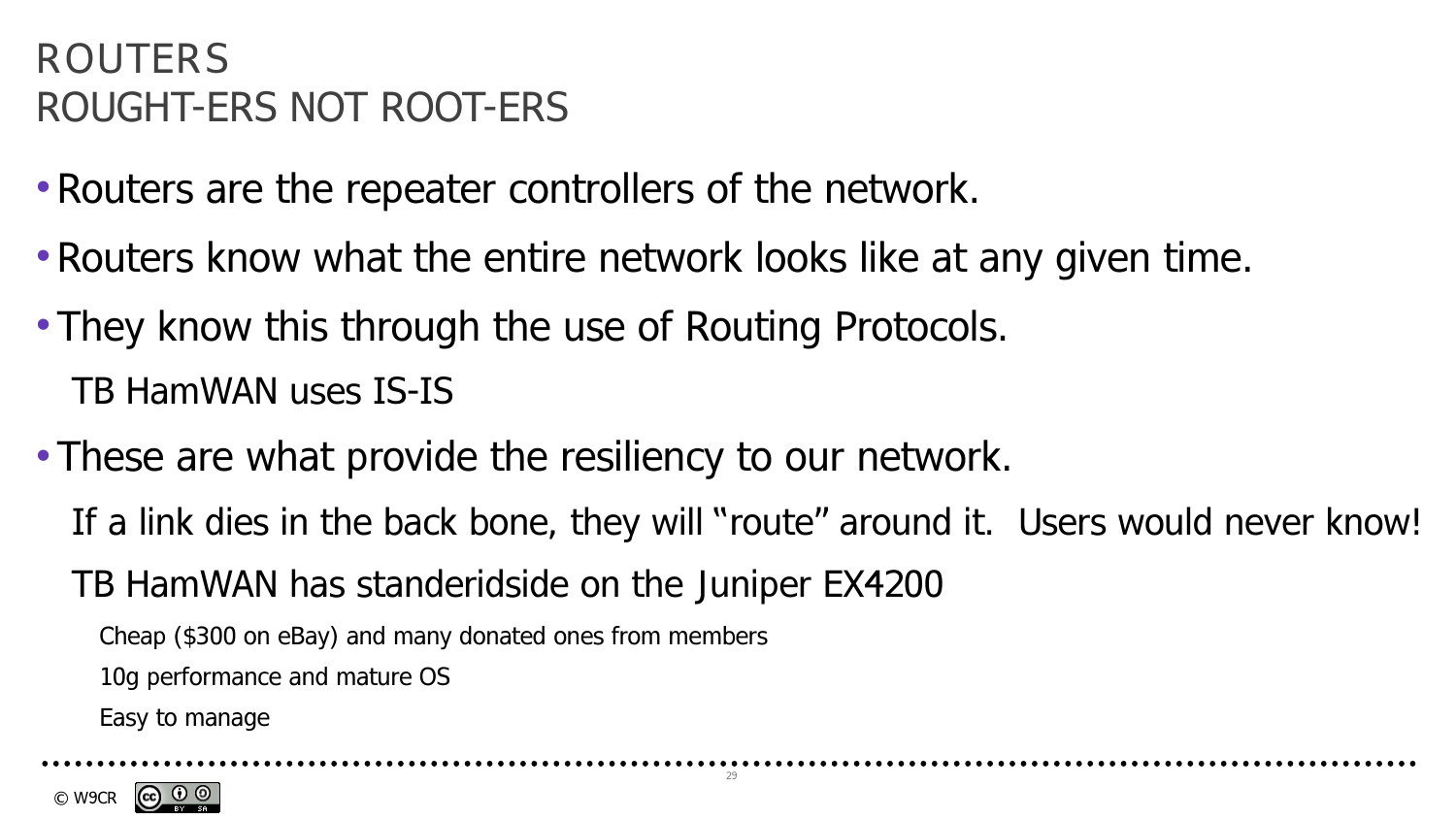

# ROUTERS ROUGHT-ERS NOT ROOT-ERS
Routers are the repeater controllers of the network.
Routers know what the entire network looks like at any given time.
They know this through the use of Routing Protocols.
TB HamWAN uses IS-IS
These are what provide the resiliency to our network.
If a link dies in the back bone, they will “route” around it.  Users would never know!
TB HamWAN has standeridside on the Juniper EX4200
Cheap ($300 on eBay) and many donated ones from members
10g performance and mature OS
Easy to manage